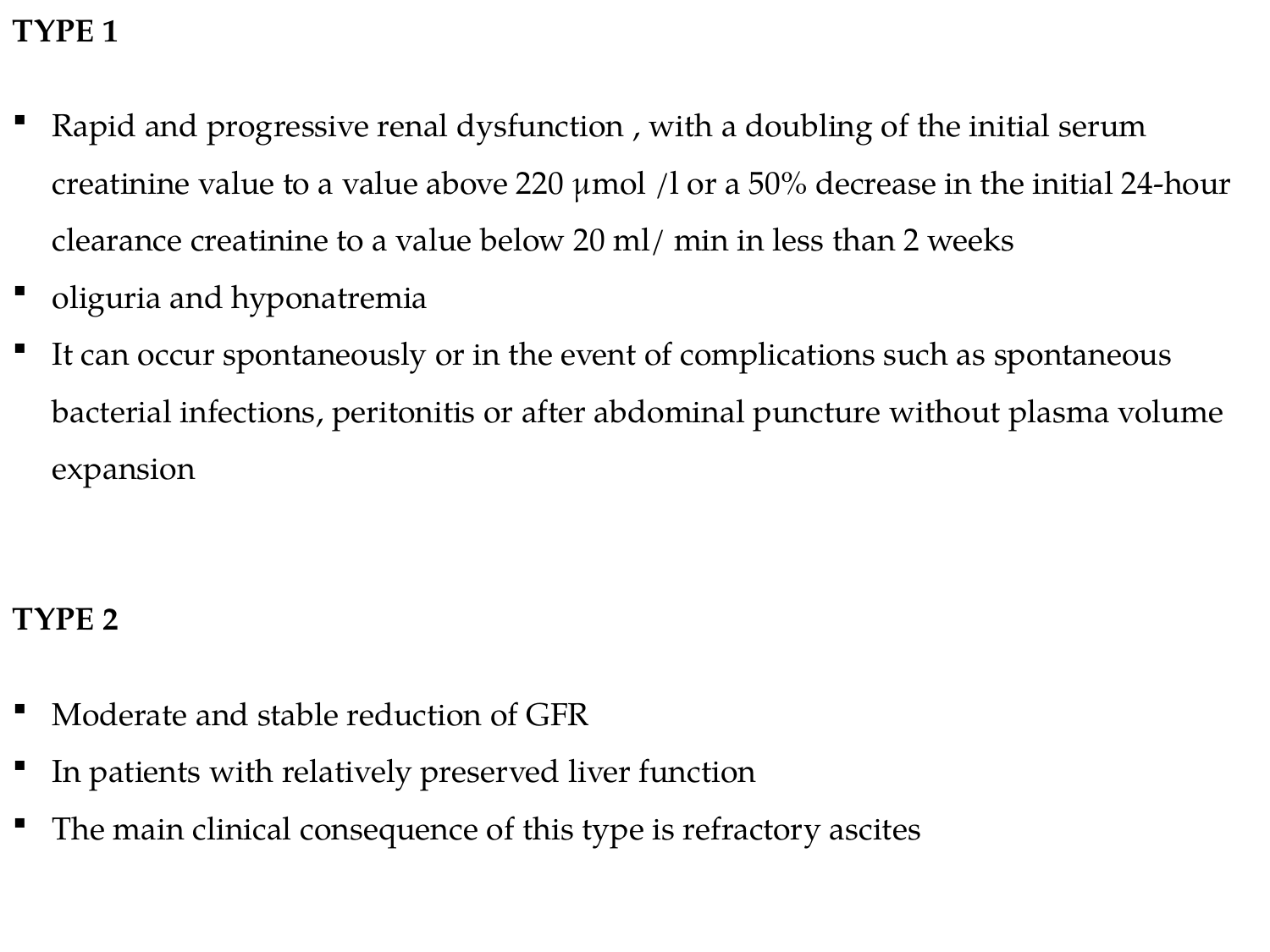

TYPE 1

Rapid and progressive renal dysfunction , with a doubling of the initial serum creatinine value to a value above 220 μmol /l or a 50% decrease in the initial 24-hour clearance creatinine to a value below 20 ml/ min in less than 2 weeks
oliguria and hyponatremia
It can occur spontaneously or in the event of complications such as spontaneous bacterial infections, peritonitis or after abdominal puncture without plasma volume expansion
TYPE 2

Moderate and stable reduction of GFR
In patients with relatively preserved liver function
The main clinical consequence of this type is refractory ascites